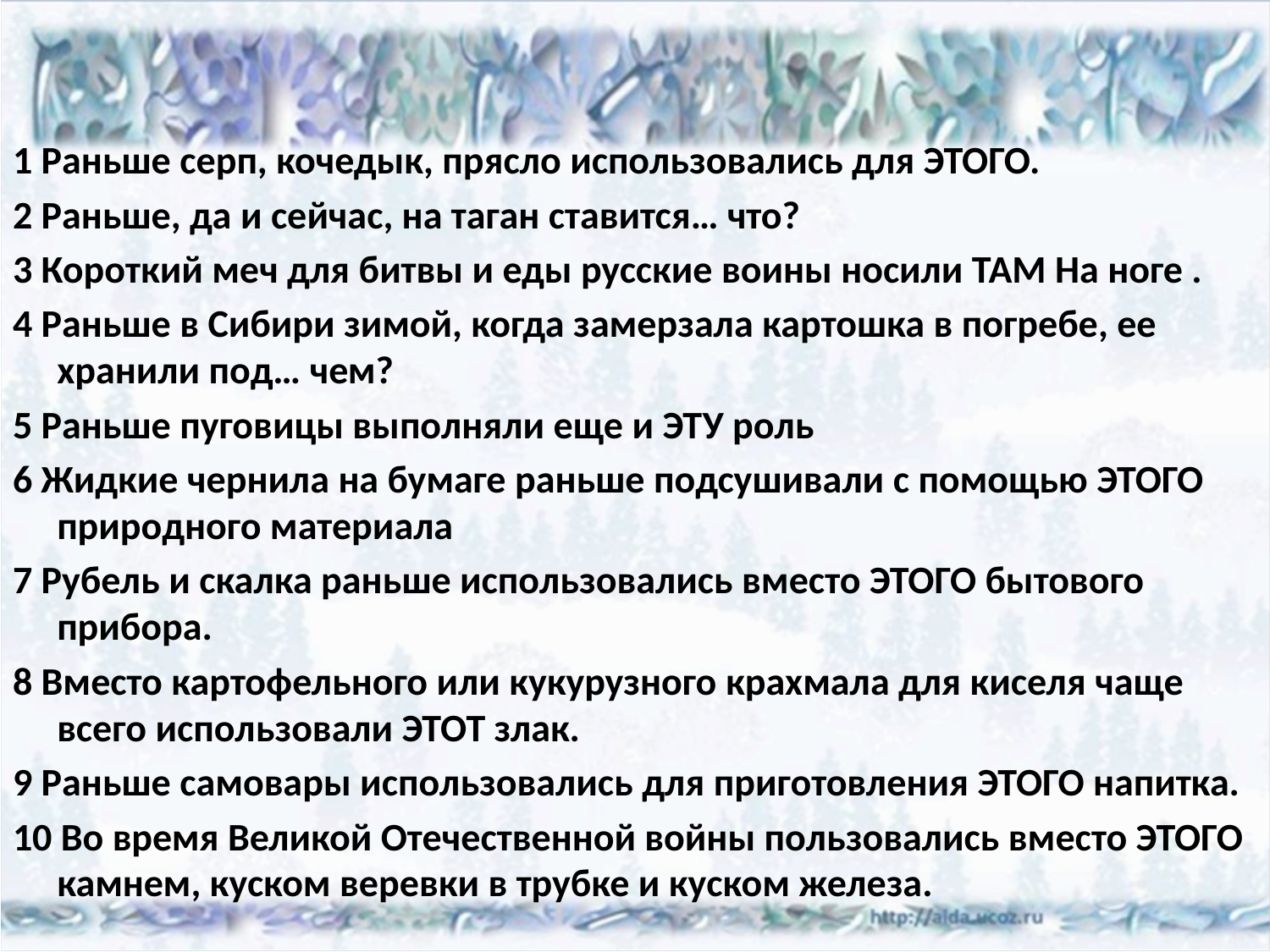

1 Раньше серп, кочедык, прясло использовались для ЭТОГО.
2 Раньше, да и сейчас, на таган ставится… что?
3 Короткий меч для битвы и еды русские воины носили ТАМ На ноге .
4 Раньше в Сибири зимой, когда замерзала картошка в погребе, ее хранили под… чем?
5 Раньше пуговицы выполняли еще и ЭТУ роль
6 Жидкие чернила на бумаге раньше подсушивали с помощью ЭТОГО природного материала
7 Рубель и скалка раньше использовались вместо ЭТОГО бытового прибора.
8 Вместо картофельного или кукурузного крахмала для киселя чаще всего использовали ЭТОТ злак.
9 Раньше самовары использовались для приготовления ЭТОГО напитка.
10 Во время Великой Отечественной войны пользовались вместо ЭТОГО камнем, куском веревки в трубке и куском железа.